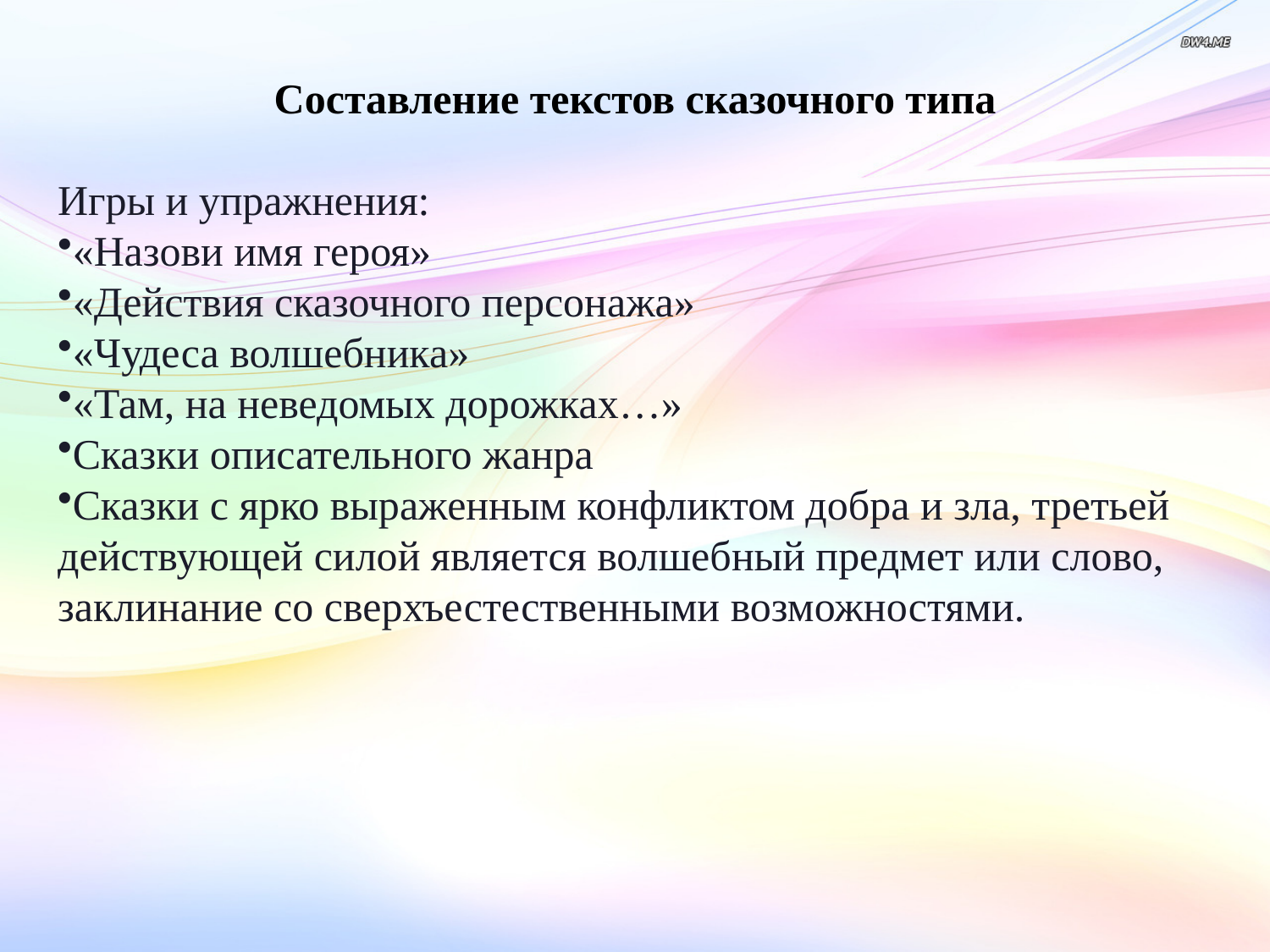

Составление текстов сказочного типа

Игры и упражнения:
«Назови имя героя»
«Действия сказочного персонажа»
«Чудеса волшебника»
«Там, на неведомых дорожках…»
Сказки описательного жанра
Сказки с ярко выраженным конфликтом добра и зла, третьей действующей силой является волшебный предмет или слово, заклинание со сверхъестественными возможностями.